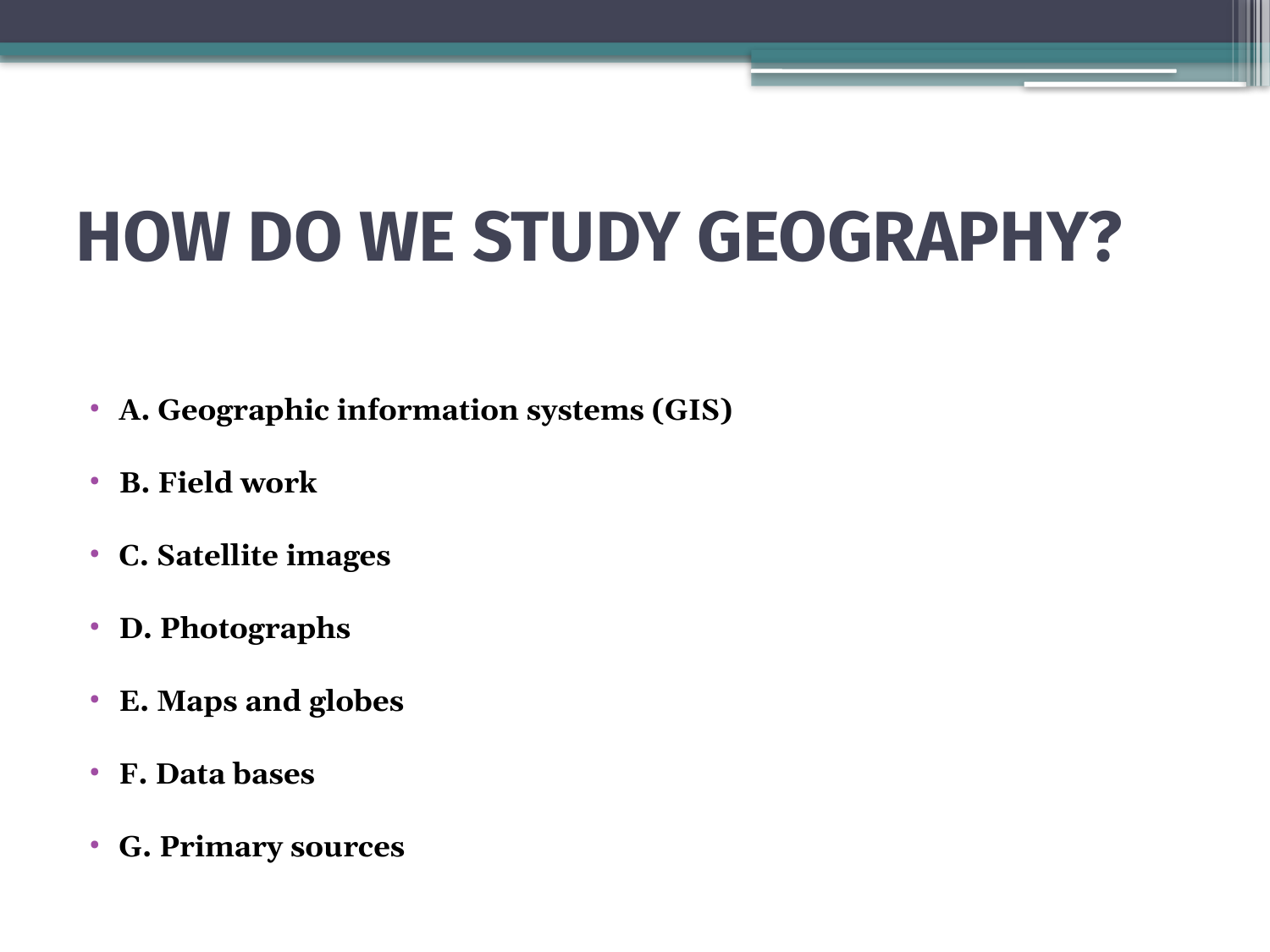

# HOW DO WE STUDY GEOGRAPHY?

A. Geographic information systems (GIS)
B. Field work
C. Satellite images
D. Photographs
E. Maps and globes
F. Data bases
G. Primary sources